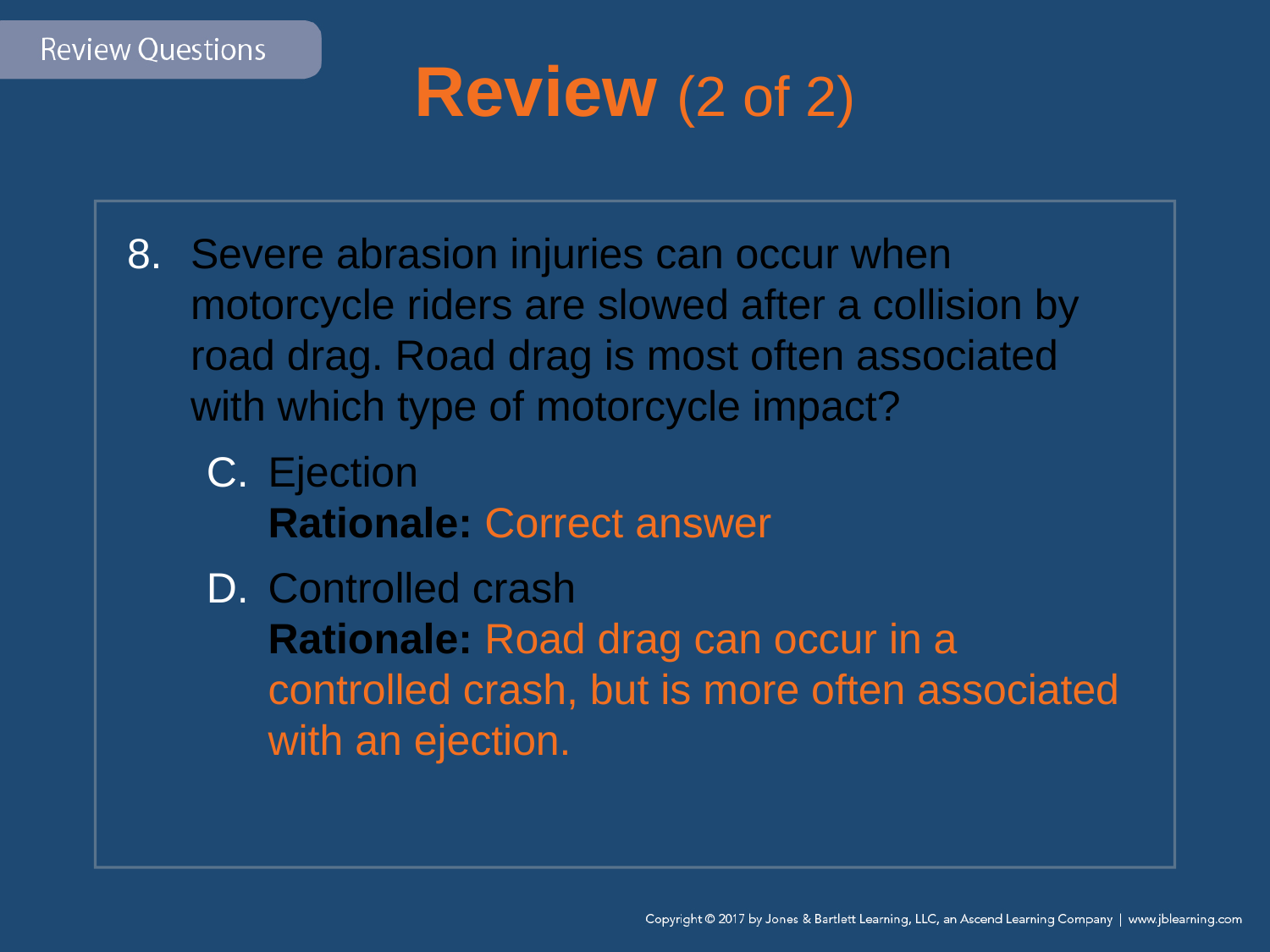

# Review (2 of 2)
Severe abrasion injuries can occur when motorcycle riders are slowed after a collision by road drag. Road drag is most often associated with which type of motorcycle impact?
Ejection
Rationale: Correct answer
Controlled crash
Rationale: Road drag can occur in a controlled crash, but is more often associated with an ejection.